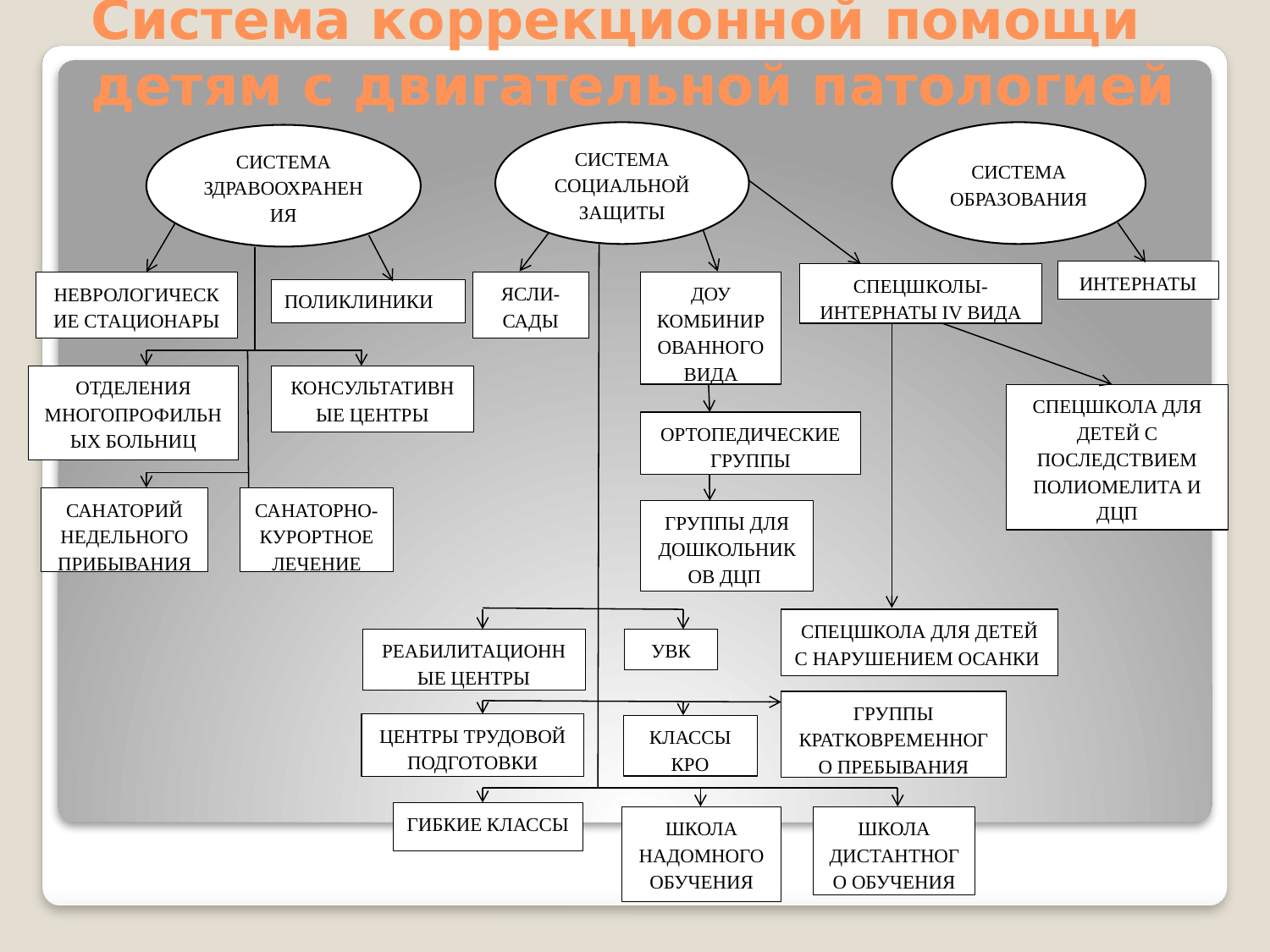

# Система коррекционной помощи детям с двигательной патологией
СИСТЕМА СОЦИАЛЬНОЙ ЗАЩИТЫ
ЯСЛИ-САДЫ
ДОУ КОМБИНИРОВАННОГО ВИДА
ОРТОПЕДИЧЕСКИЕ ГРУППЫ
ГРУППЫ ДЛЯ ДОШКОЛЬНИКОВ ДЦП
РЕАБИЛИТАЦИОННЫЕ ЦЕНТРЫ
УВК
ГРУППЫ КРАТКОВРЕМЕННОГО ПРЕБЫВАНИЯ
ЦЕНТРЫ ТРУДОВОЙ ПОДГОТОВКИ
КЛАССЫ КРО
ГИБКИЕ КЛАССЫ
ШКОЛА НАДОМНОГО ОБУЧЕНИЯ
ШКОЛА ДИСТАНТНОГО ОБУЧЕНИЯ
СПЕЦШКОЛЫ-ИНТЕРНАТЫ IV ВИДА
СПЕЦШКОЛА ДЛЯ ДЕТЕЙ С ПОСЛЕДСТВИЕМ ПОЛИОМЕЛИТА И ДЦП
СПЕЦШКОЛА ДЛЯ ДЕТЕЙ С НАРУШЕНИЕМ ОСАНКИ
СИСТЕМА ЗДРАВООХРАНЕНИЯ
НЕВРОЛОГИЧЕСКИЕ СТАЦИОНАРЫ
ПОЛИКЛИНИКИ
ОТДЕЛЕНИЯ МНОГОПРОФИЛЬНЫХ БОЛЬНИЦ
КОНСУЛЬТАТИВНЫЕ ЦЕНТРЫ
САНАТОРИЙ НЕДЕЛЬНОГО ПРИБЫВАНИЯ
САНАТОРНО-КУРОРТНОЕ ЛЕЧЕНИЕ
СИСТЕМА ОБРАЗОВАНИЯ
ИНТЕРНАТЫ